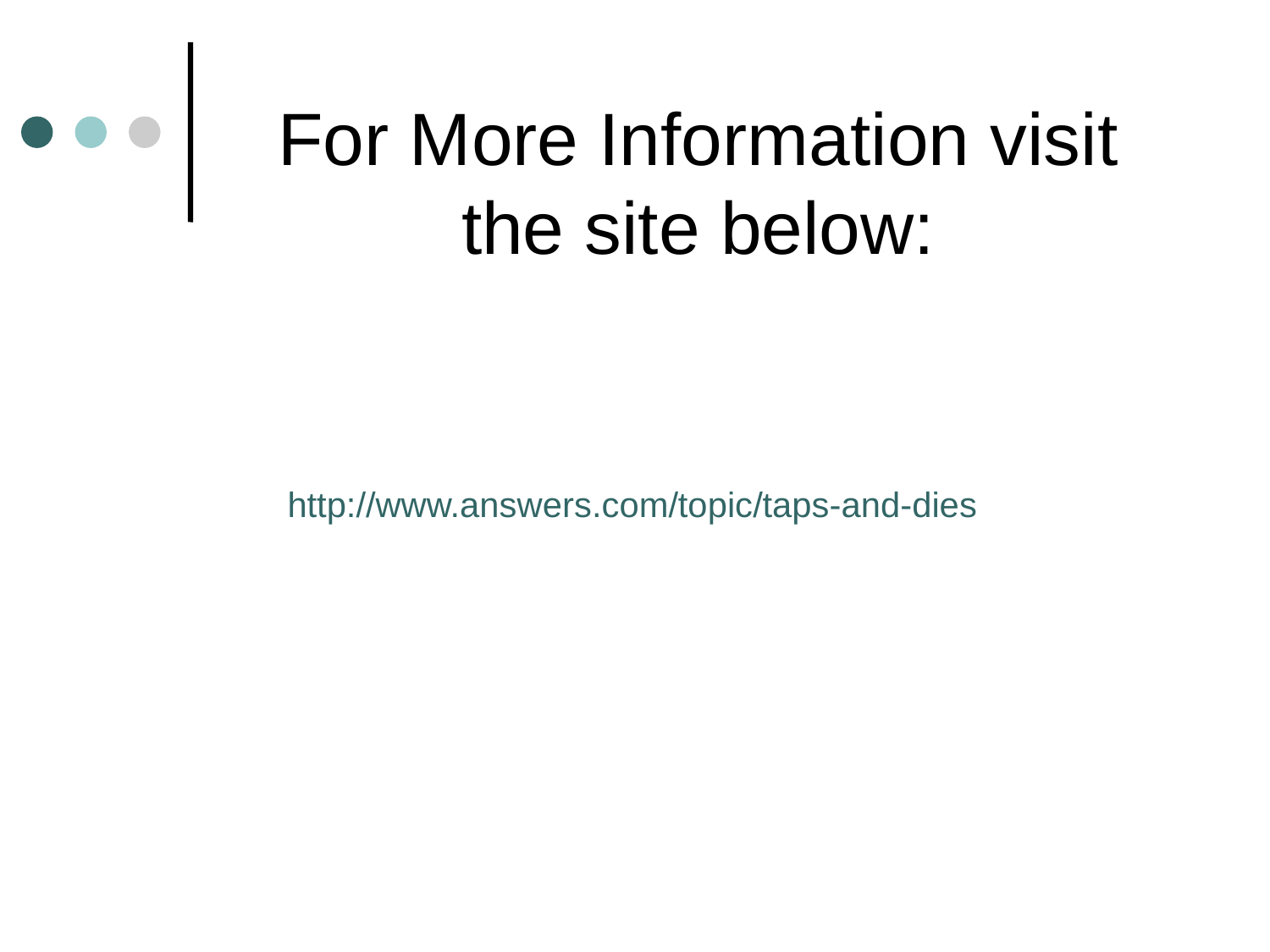

# For More Information visit the site below:
http://www.answers.com/topic/taps-and-dies